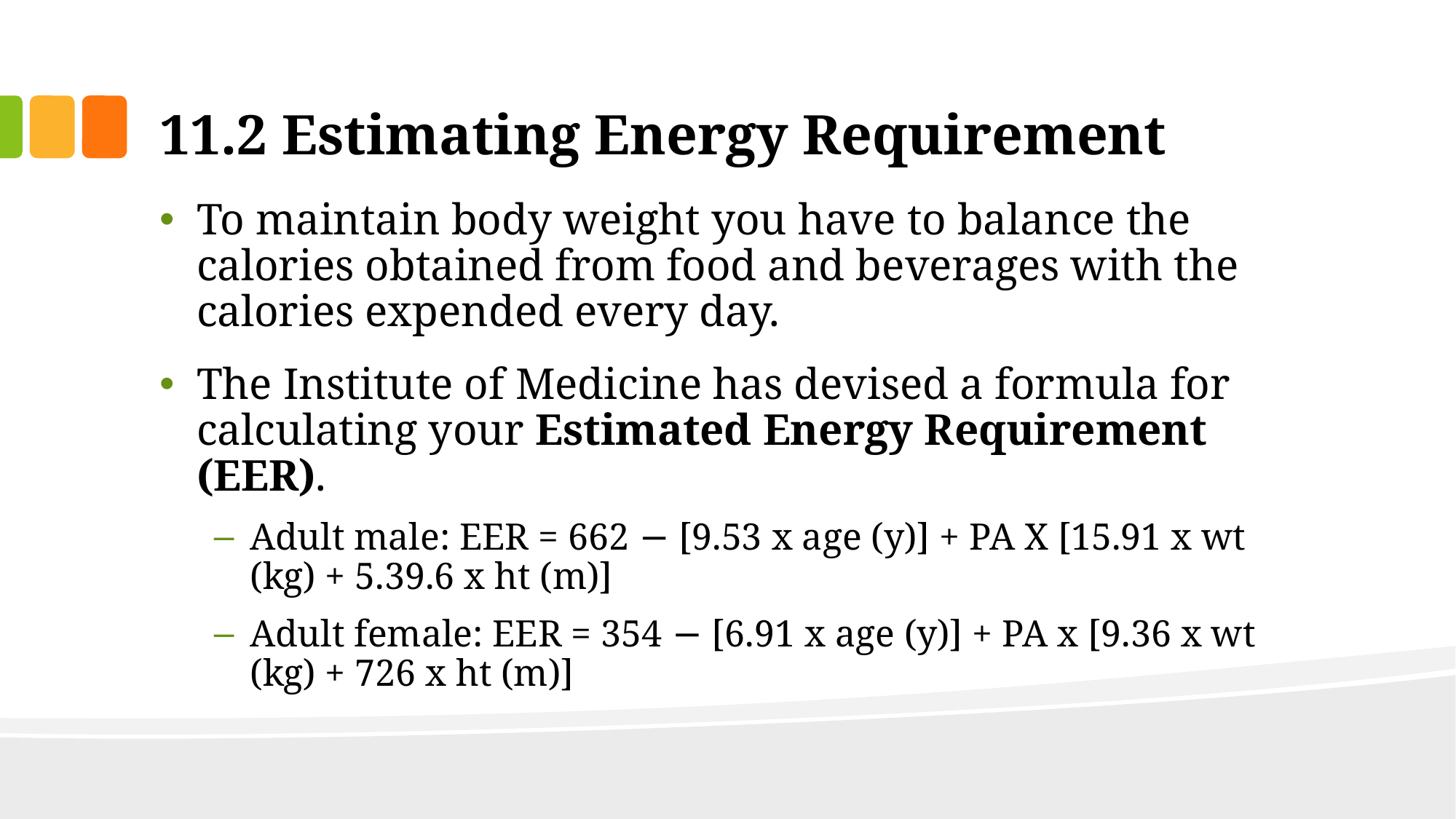

# 11.2 Estimating Energy Requirement
To maintain body weight you have to balance the calories obtained from food and beverages with the calories expended every day.
The Institute of Medicine has devised a formula for calculating your Estimated Energy Requirement (EER).
Adult male: EER = 662 − [9.53 x age (y)] + PA X [15.91 x wt (kg) + 5.39.6 x ht (m)]
Adult female: EER = 354 − [6.91 x age (y)] + PA x [9.36 x wt (kg) + 726 x ht (m)]